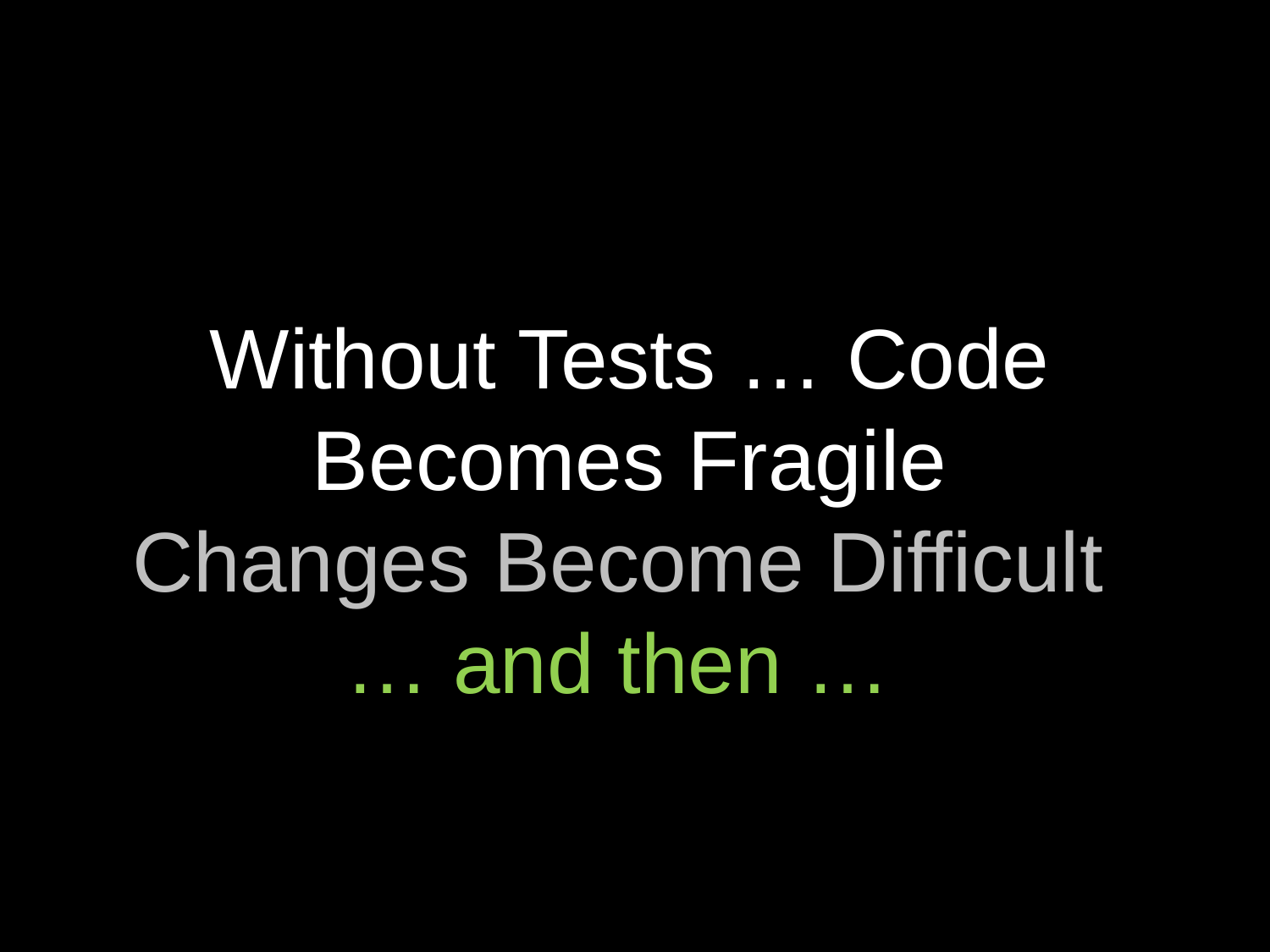

# Without Tests … Code Becomes Fragile Changes Become Difficult … and then …